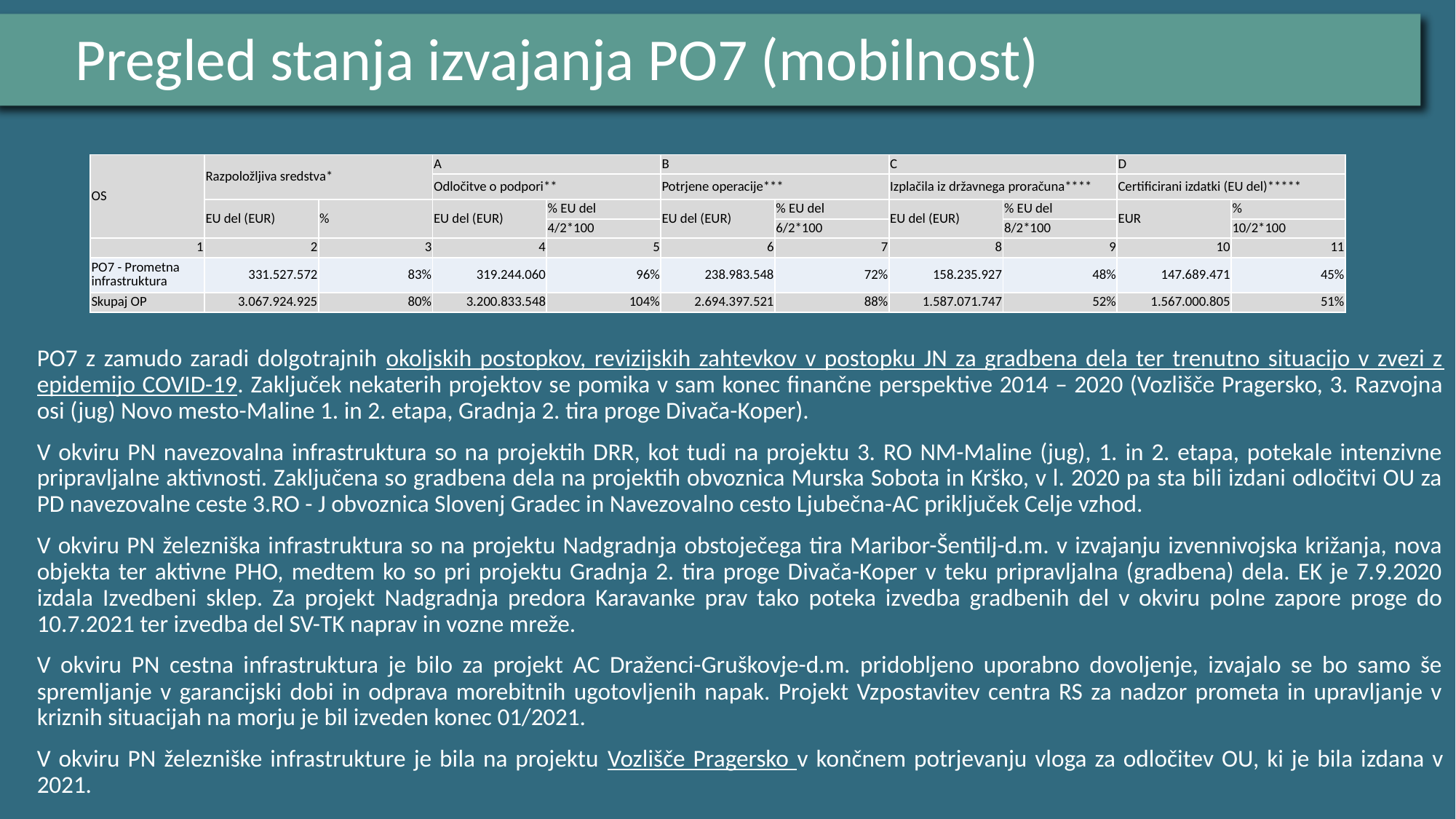

# Pregled stanja izvajanja PO7 (mobilnost)
| OS | Razpoložljiva sredstva\* |  | A |  | B |  | C |  | D |  |
| --- | --- | --- | --- | --- | --- | --- | --- | --- | --- | --- |
|  |  |  | Odločitve o podpori\*\* |  | Potrjene operacije\*\*\* |  | Izplačila iz državnega proračuna\*\*\*\* |  | Certificirani izdatki (EU del)\*\*\*\*\* |  |
|  | EU del (EUR) | % | EU del (EUR) | % EU del | EU del (EUR) | % EU del | EU del (EUR) | % EU del | EUR | % |
|  |  |  |  | 4/2\*100 |  | 6/2\*100 |  | 8/2\*100 |  | 10/2\*100 |
| 1 | 2 | 3 | 4 | 5 | 6 | 7 | 8 | 9 | 10 | 11 |
| PO7 - Prometna infrastruktura | 331.527.572 | 83% | 319.244.060 | 96% | 238.983.548 | 72% | 158.235.927 | 48% | 147.689.471 | 45% |
| Skupaj OP | 3.067.924.925 | 80% | 3.200.833.548 | 104% | 2.694.397.521 | 88% | 1.587.071.747 | 52% | 1.567.000.805 | 51% |
PO7 z zamudo zaradi dolgotrajnih okoljskih postopkov, revizijskih zahtevkov v postopku JN za gradbena dela ter trenutno situacijo v zvezi z epidemijo COVID-19. Zaključek nekaterih projektov se pomika v sam konec finančne perspektive 2014 – 2020 (Vozlišče Pragersko, 3. Razvojna osi (jug) Novo mesto-Maline 1. in 2. etapa, Gradnja 2. tira proge Divača-Koper).
V okviru PN navezovalna infrastruktura so na projektih DRR, kot tudi na projektu 3. RO NM-Maline (jug), 1. in 2. etapa, potekale intenzivne pripravljalne aktivnosti. Zaključena so gradbena dela na projektih obvoznica Murska Sobota in Krško, v l. 2020 pa sta bili izdani odločitvi OU za PD navezovalne ceste 3.RO - J obvoznica Slovenj Gradec in Navezovalno cesto Ljubečna-AC priključek Celje vzhod.
V okviru PN železniška infrastruktura so na projektu Nadgradnja obstoječega tira Maribor-Šentilj-d.m. v izvajanju izvennivojska križanja, nova objekta ter aktivne PHO, medtem ko so pri projektu Gradnja 2. tira proge Divača-Koper v teku pripravljalna (gradbena) dela. EK je 7.9.2020 izdala Izvedbeni sklep. Za projekt Nadgradnja predora Karavanke prav tako poteka izvedba gradbenih del v okviru polne zapore proge do 10.7.2021 ter izvedba del SV-TK naprav in vozne mreže.
V okviru PN cestna infrastruktura je bilo za projekt AC Draženci-Gruškovje-d.m. pridobljeno uporabno dovoljenje, izvajalo se bo samo še spremljanje v garancijski dobi in odprava morebitnih ugotovljenih napak. Projekt Vzpostavitev centra RS za nadzor prometa in upravljanje v kriznih situacijah na morju je bil izveden konec 01/2021.
V okviru PN železniške infrastrukture je bila na projektu Vozlišče Pragersko v končnem potrjevanju vloga za odločitev OU, ki je bila izdana v 2021.